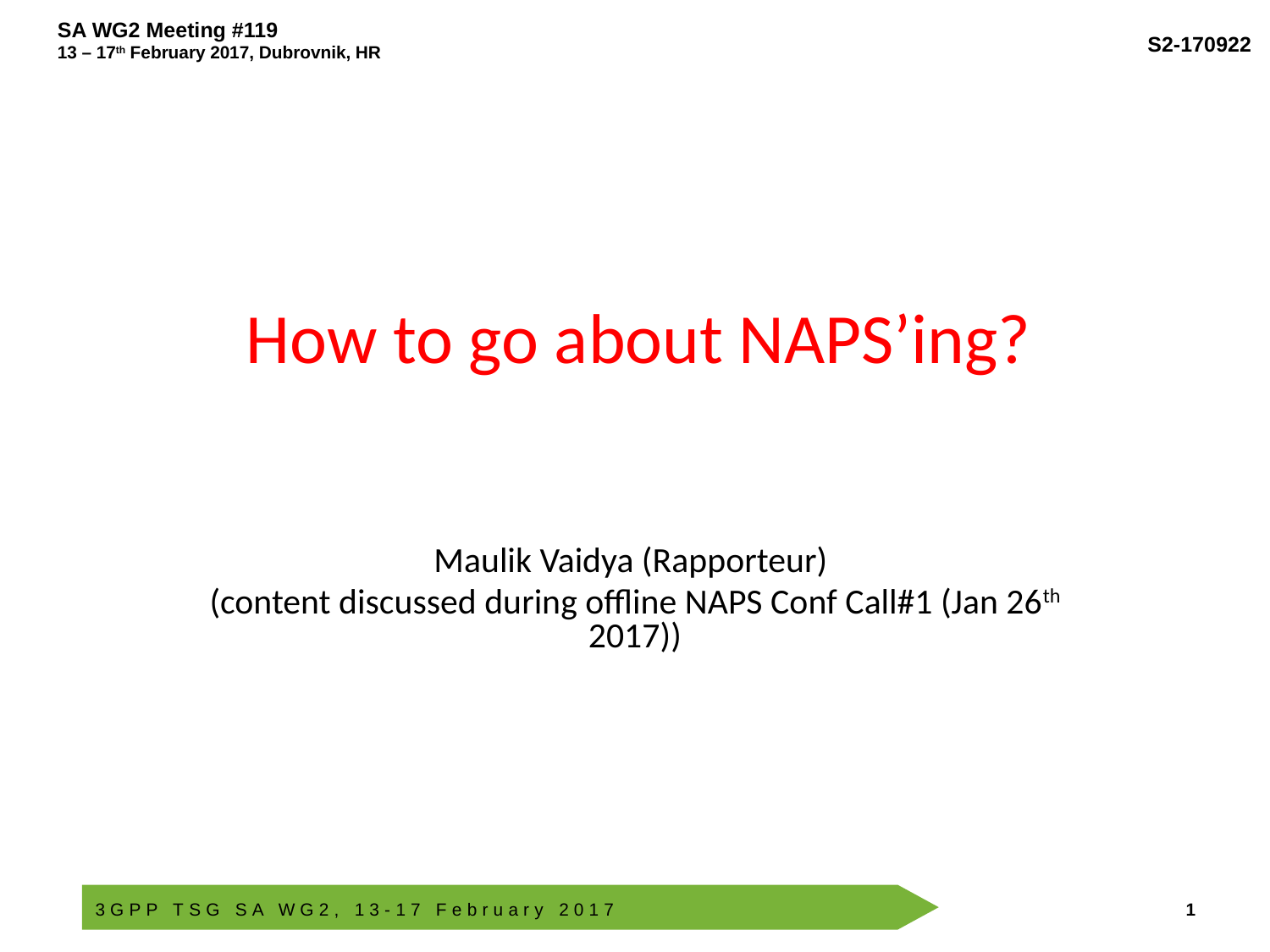

# How to go about NAPS’ing?
Maulik Vaidya (Rapporteur)
(content discussed during offline NAPS Conf Call#1 (Jan 26th 2017))